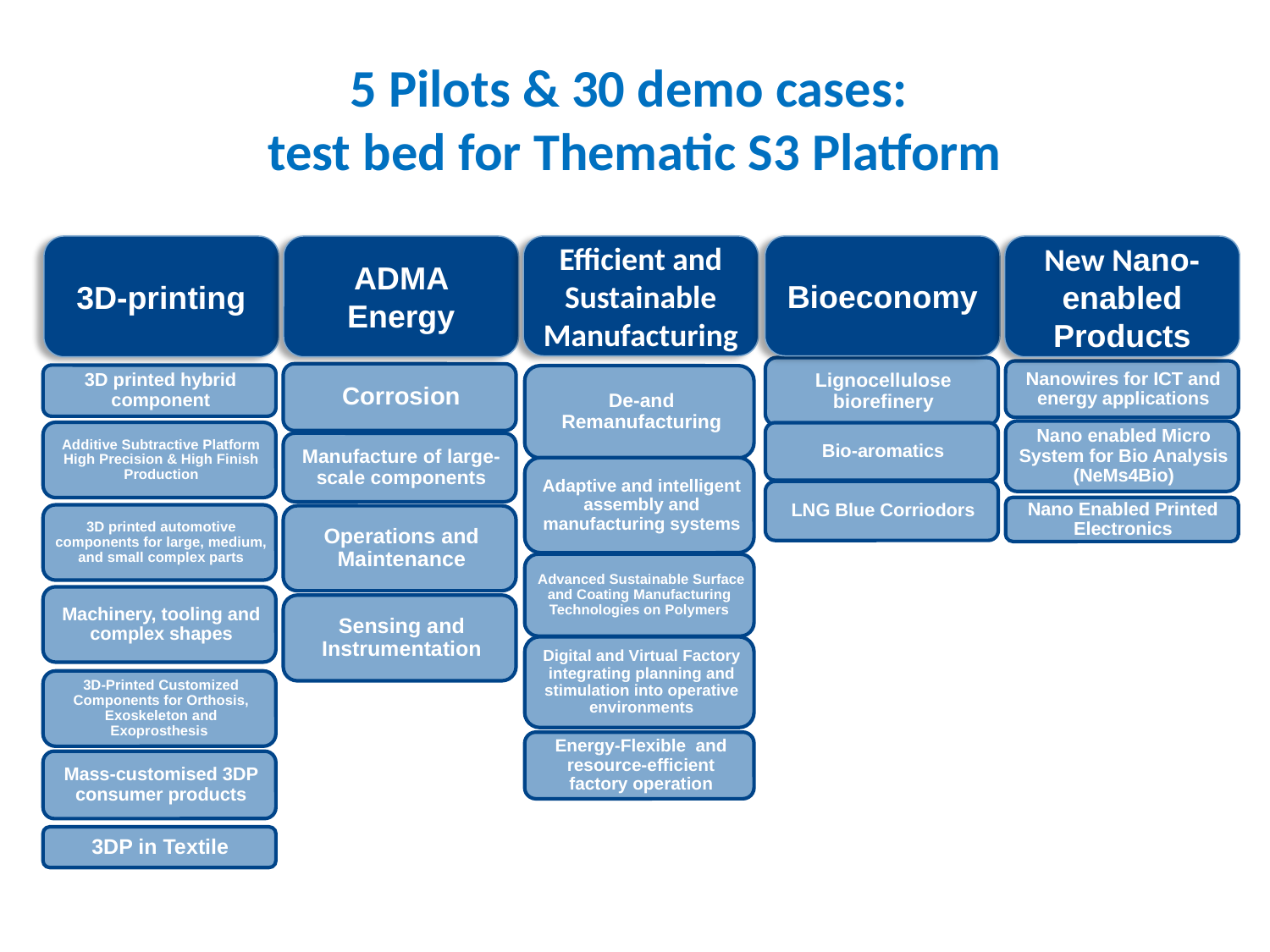

# 5 Pilots & 30 demo cases: test bed for Thematic S3 Platform
3D-printing
Efficient and Sustainable Manufacturing
Bioeconomy
ADMA Energy
New Nano-enabled Products
3D printed hybrid component
Additive Subtractive Platform High Precision & High Finish Production
3D printed automotive components for large, medium, and small complex parts
Machinery, tooling and complex shapes
3D-Printed Customized Components for Orthosis, Exoskeleton and Exoprosthesis
Mass-customised 3DP consumer products
3DP in Textile
De-and Remanufacturing
Adaptive and intelligent assembly and manufacturing systems
Advanced Sustainable Surface and Coating Manufacturing  Technologies on Polymers
Digital and Virtual Factory integrating planning and stimulation into operative environments
Energy-Flexible  and resource-efficient factory operation
Nanowires for ICT and energy applications
Nano enabled Micro System for Bio Analysis (NeMs4Bio)
Nano Enabled Printed Electronics
Lignocellulose biorefinery
Bio-aromatics
LNG Blue Corriodors
Corrosion
Manufacture of large-scale components
Operations and Maintenance
Sensing and Instrumentation